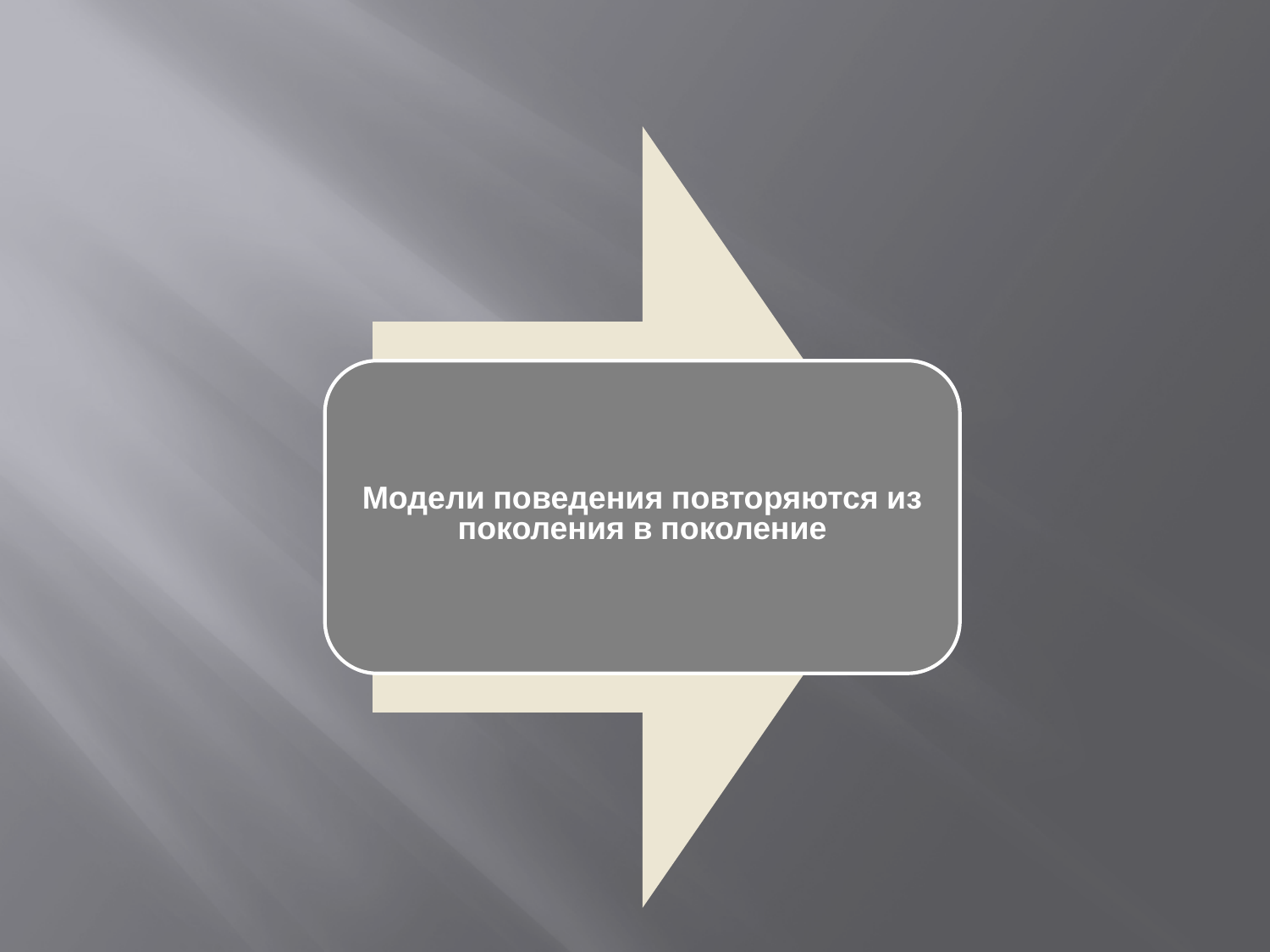

Модели поведения повторяются из поколения в поколение